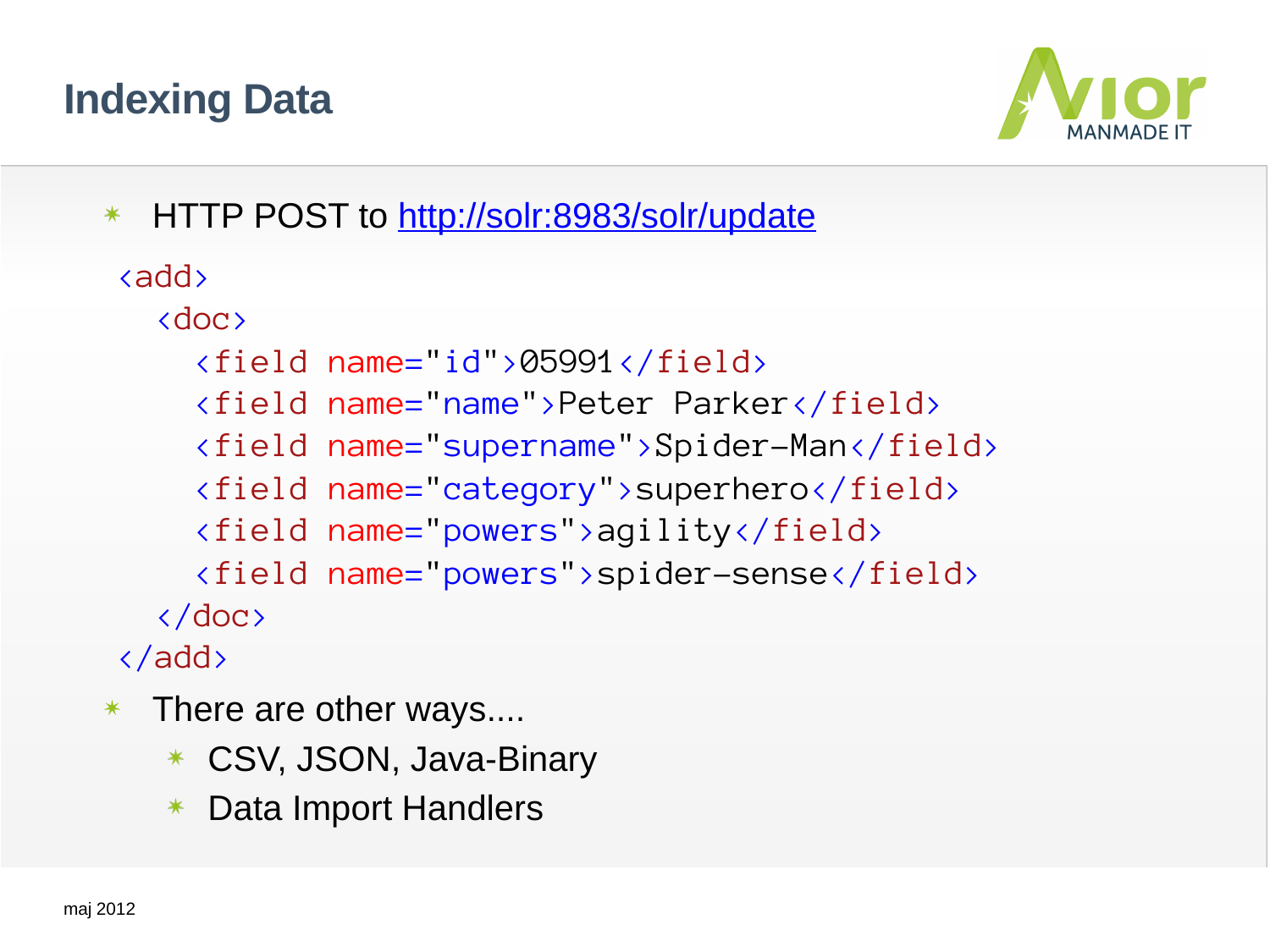

# Indexing Data
HTTP POST to http://solr:8983/solr/update

There are other ways....
CSV, JSON, Java-Binary
Data Import Handlers
<add>
  <doc>
    <field name="id">05991</field>
    <field name="name">Peter Parker</field>
    <field name="supername">Spider-Man</field>
    <field name="category">superhero</field>
    <field name="powers">agility</field>
    <field name="powers">spider-sense</field>
  </doc>
</add>

maj 2012